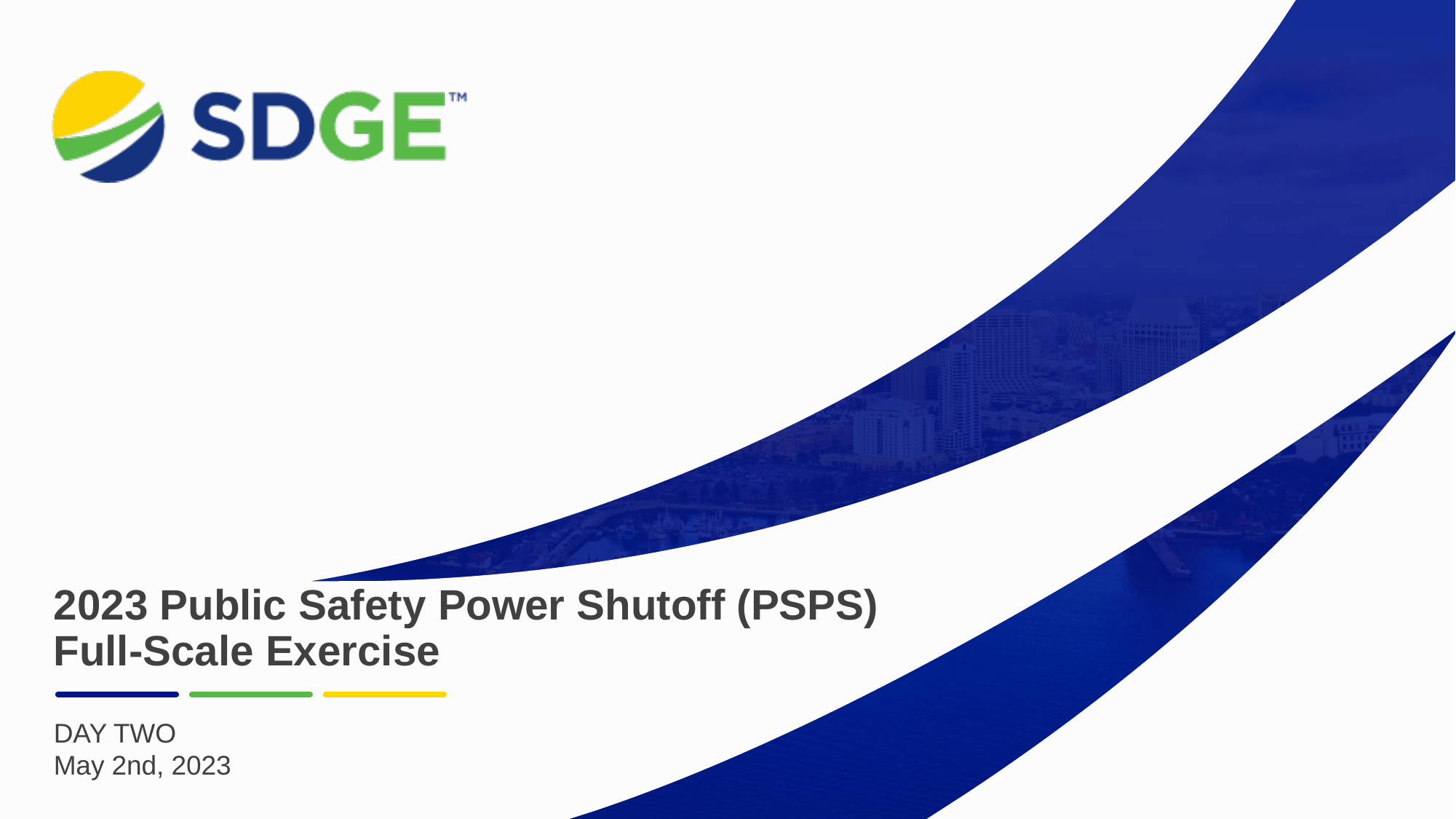

# 2023 Public Safety Power Shutoff (PSPS) Full-Scale Exercise
DAY TWO
May 2nd, 2023